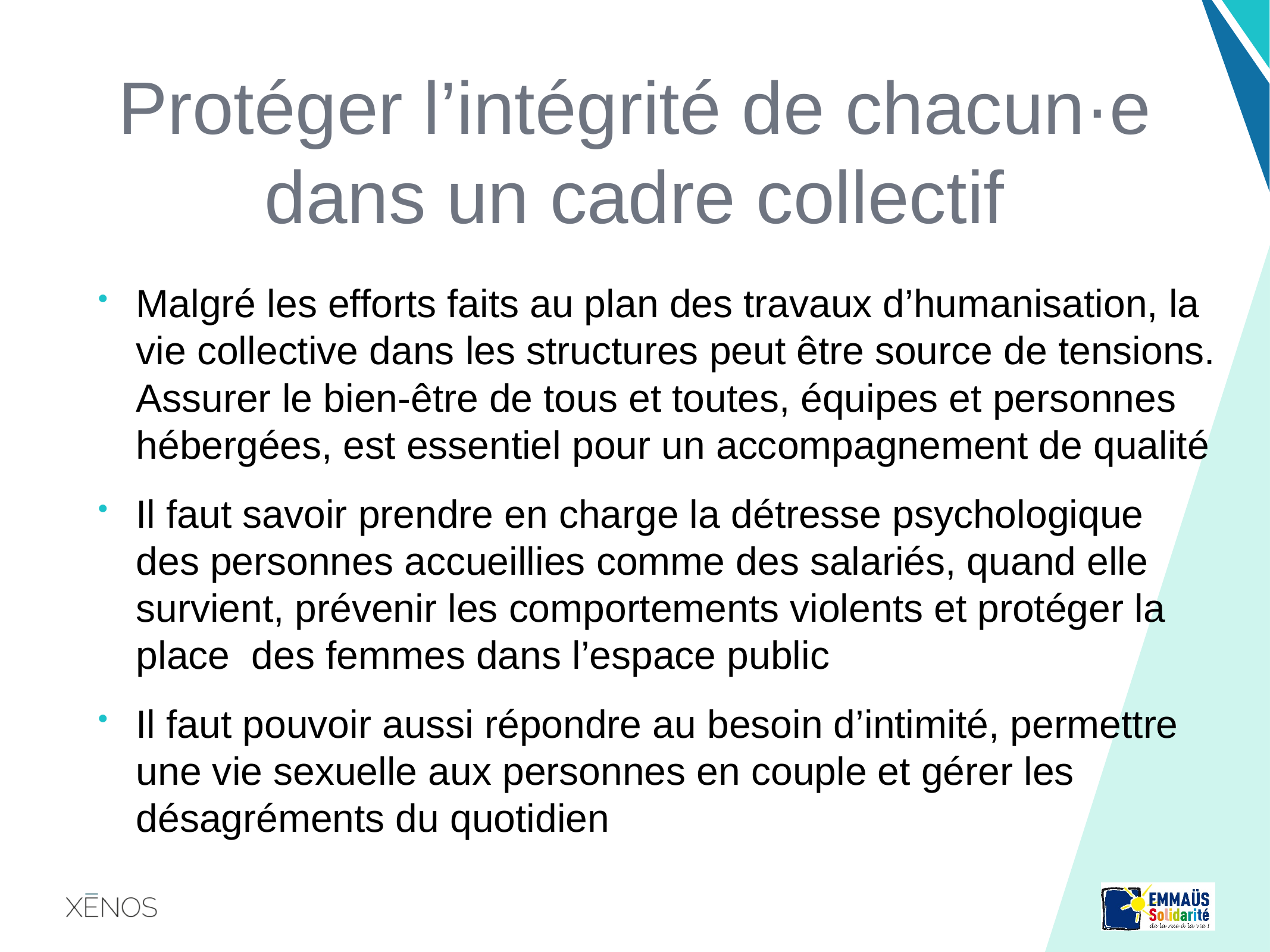

# Protéger l’intégrité de chacun·e dans un cadre collectif

Malgré les efforts faits au plan des travaux d’humanisation, la vie collective dans les structures peut être source de tensions. Assurer le bien-être de tous et toutes, équipes et personnes hébergées, est essentiel pour un accompagnement de qualité
Il faut savoir prendre en charge la détresse psychologique des personnes accueillies comme des salariés, quand elle survient, prévenir les comportements violents et protéger la place  des femmes dans l’espace public
Il faut pouvoir aussi répondre au besoin d’intimité, permettre une vie sexuelle aux personnes en couple et gérer les désagréments du quotidien